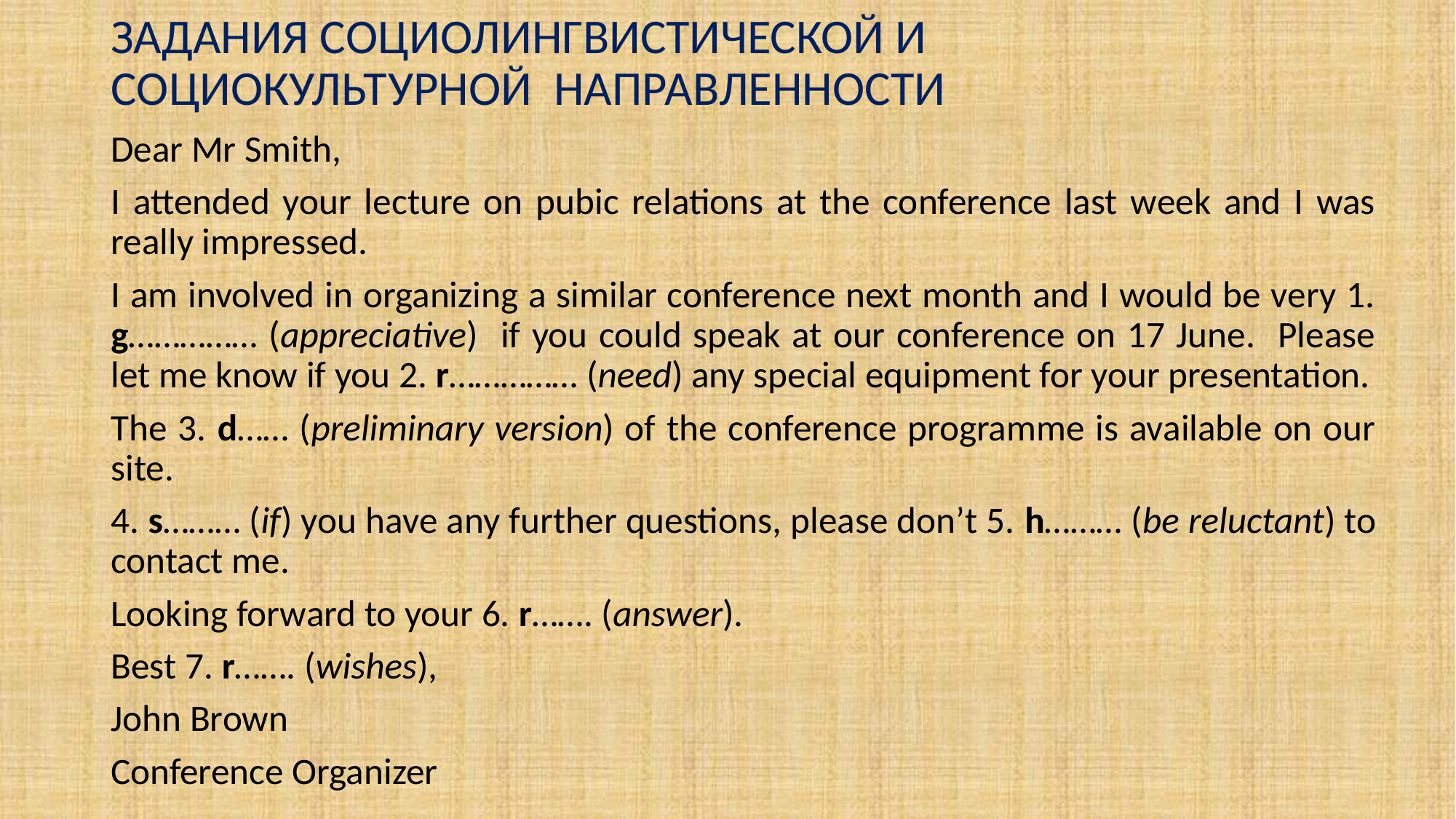

# ЗАДАНИЯ СОЦИОЛИНГВИСТИЧЕСКОЙ И СОЦИОКУЛЬТУРНОЙ  НАПРАВЛЕННОСТИ
Dear Mr Smith,
I attended your lecture on pubic relations at the conference last week and I was really impressed.
I am involved in organizing a similar conference next month and I would be very 1. g…………… (appreciative)  if you could speak at our conference on 17 June.  Please let me know if you 2. r…………… (need) any special equipment for your presentation.
The 3. d…… (preliminary version) of the conference programme is available on our site.
4. s……… (if) you have any further questions, please don’t 5. h……… (be reluctant) to contact me.
Looking forward to your 6. r……. (answer).
Best 7. r……. (wishes),
John Brown
Conference Organizer